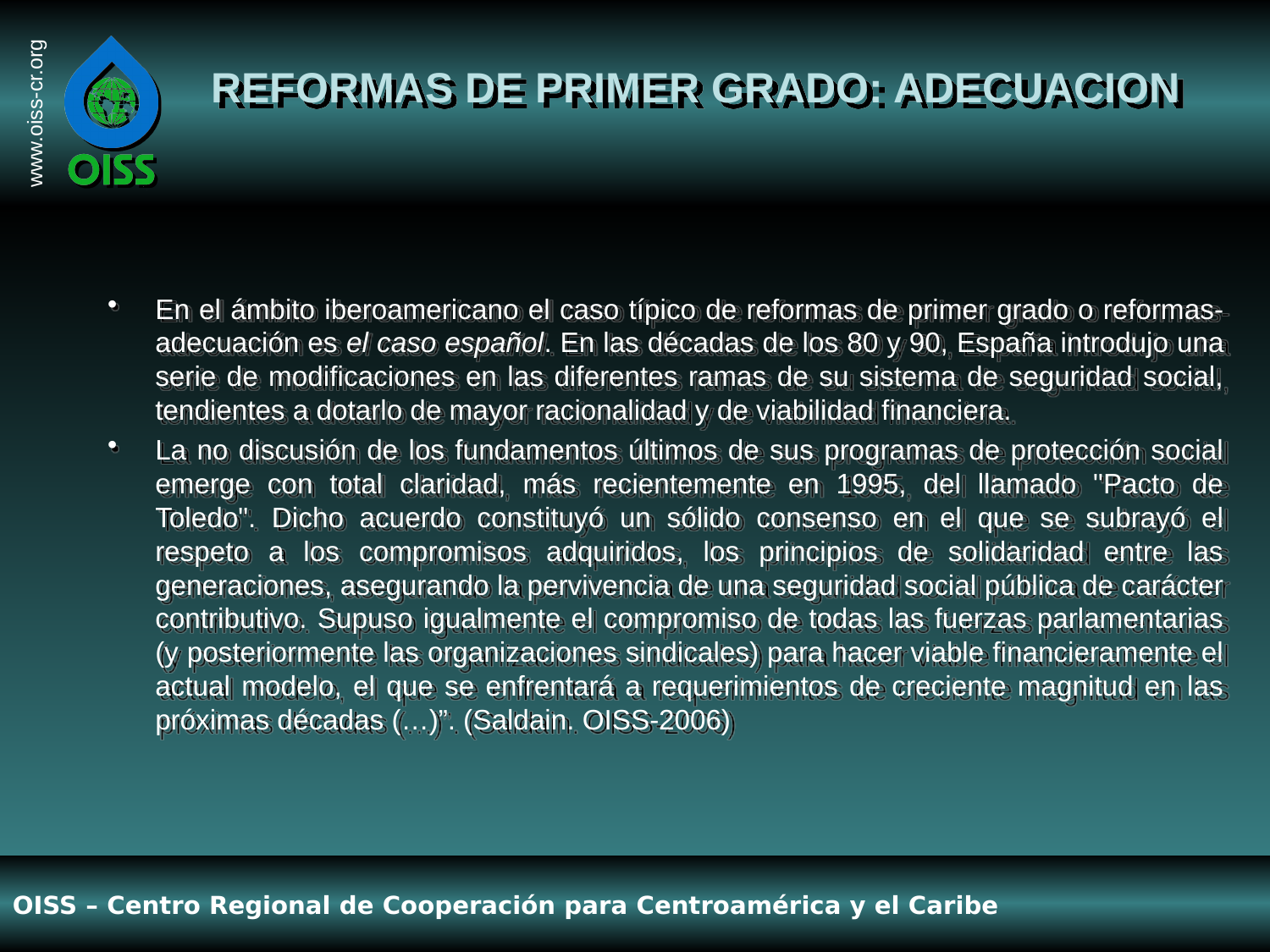

# REFORMAS DE PRIMER GRADO: ADECUACION
En el ámbito iberoamericano el caso típico de reformas de primer grado o reformas-adecuación es el caso español. En las décadas de los 80 y 90, España introdujo una serie de modificaciones en las diferentes ramas de su sistema de seguridad social, tendientes a dotarlo de mayor racionalidad y de viabilidad financiera.
La no discusión de los fundamentos últimos de sus programas de protección social emerge con total claridad, más recientemente en 1995, del llamado "Pacto de Toledo". Dicho acuerdo constituyó un sólido consenso en el que se subrayó el respeto a los compromisos adquiridos, los principios de solidaridad entre las generaciones, asegurando la pervivencia de una seguridad social pública de carácter contributivo. Supuso igualmente el compromiso de todas las fuerzas parlamentarias (y posteriormente las organizaciones sindicales) para hacer viable financieramente el actual modelo, el que se enfrentará a requerimientos de creciente magnitud en las próximas décadas (…)”. (Saldain. OISS-2006)